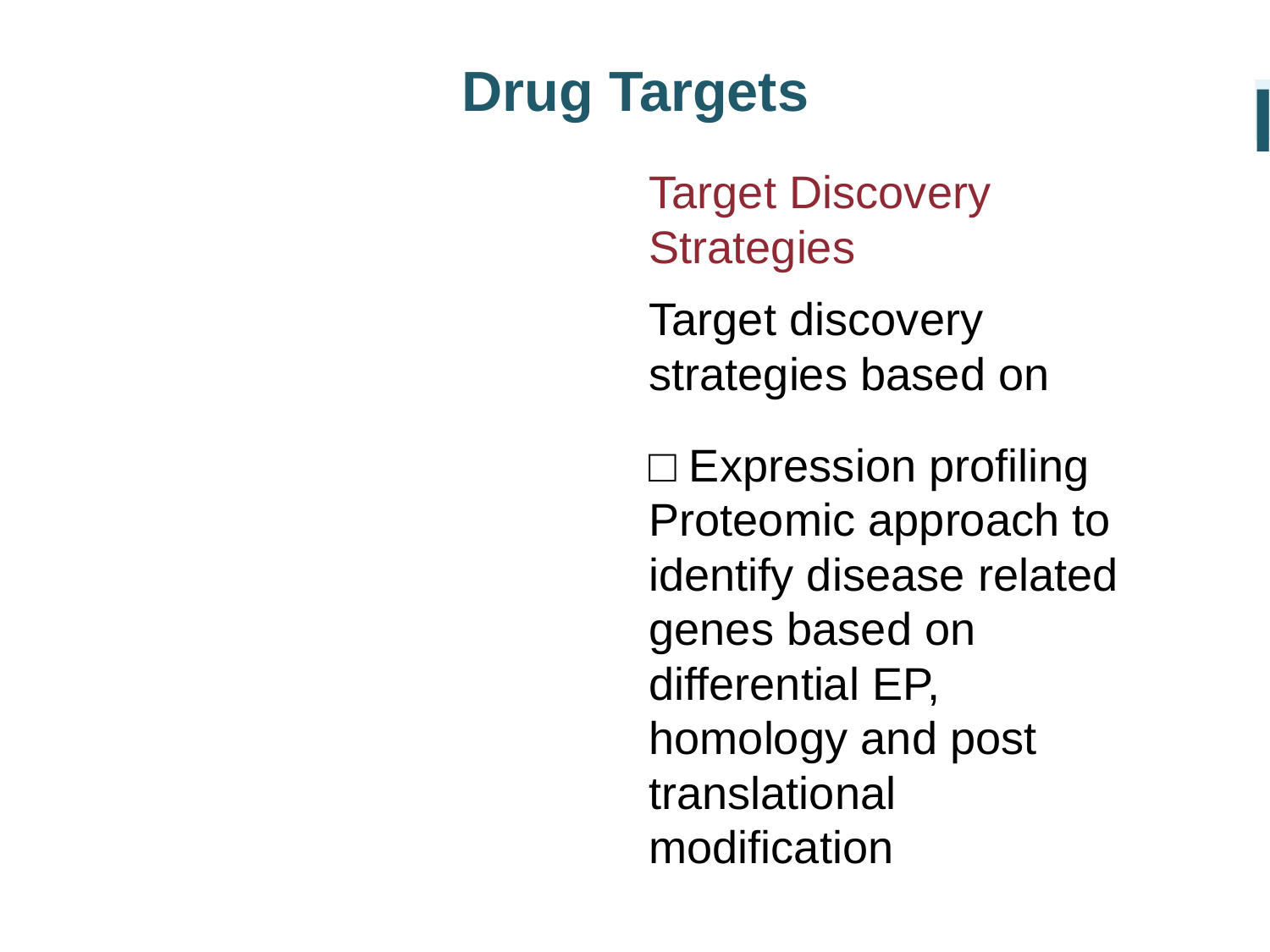

Drug Targets
I
Target Discovery Strategies
Target discovery strategies based on
□ Expression profiling Proteomic approach to identify disease related genes based on differential EP, homology and post translational modification